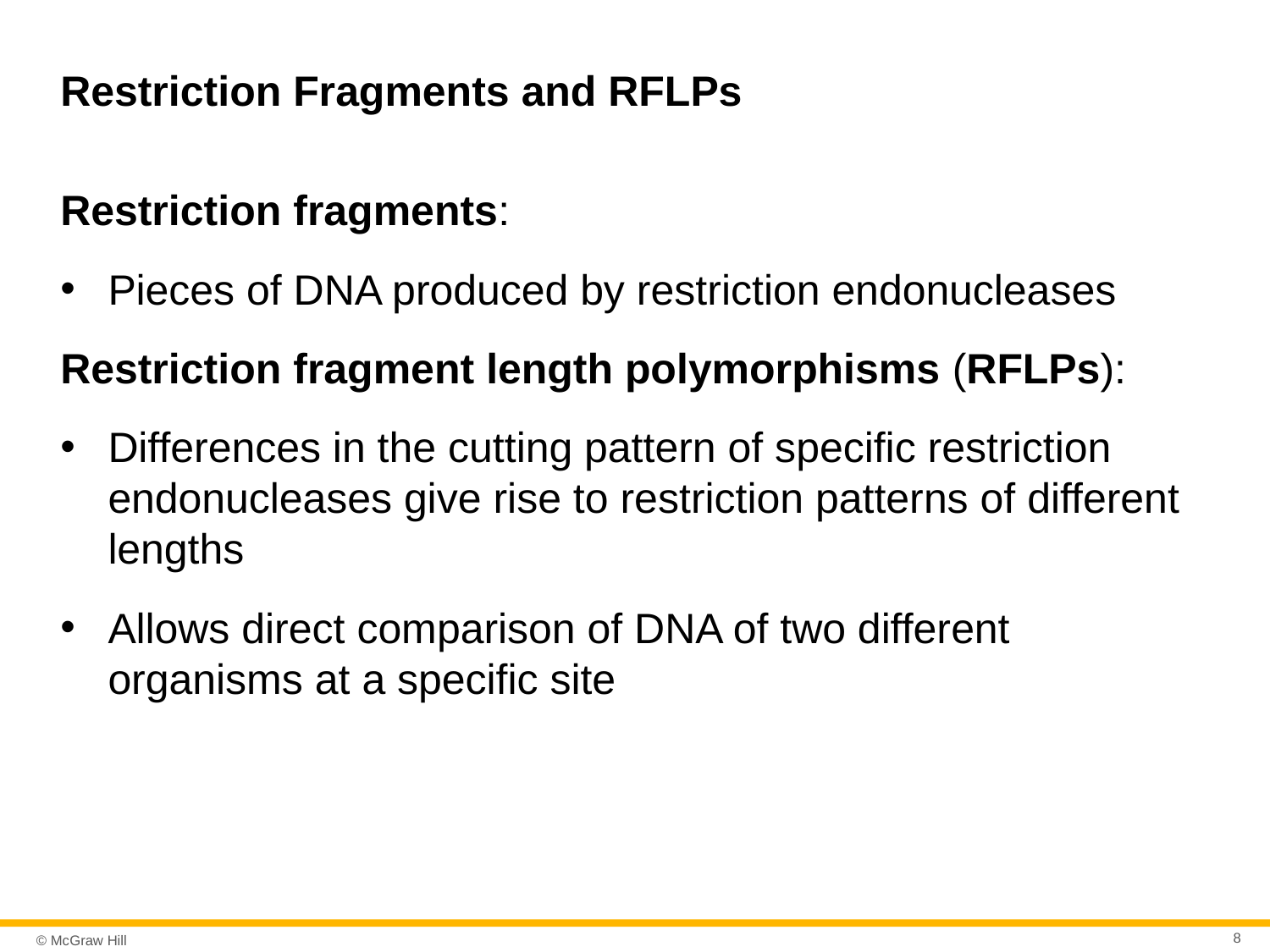

# Restriction Fragments and RFLPs
Restriction fragments:
Pieces of DNA produced by restriction endonucleases
Restriction fragment length polymorphisms (RFLPs):
Differences in the cutting pattern of specific restriction endonucleases give rise to restriction patterns of different lengths
Allows direct comparison of DNA of two different organisms at a specific site